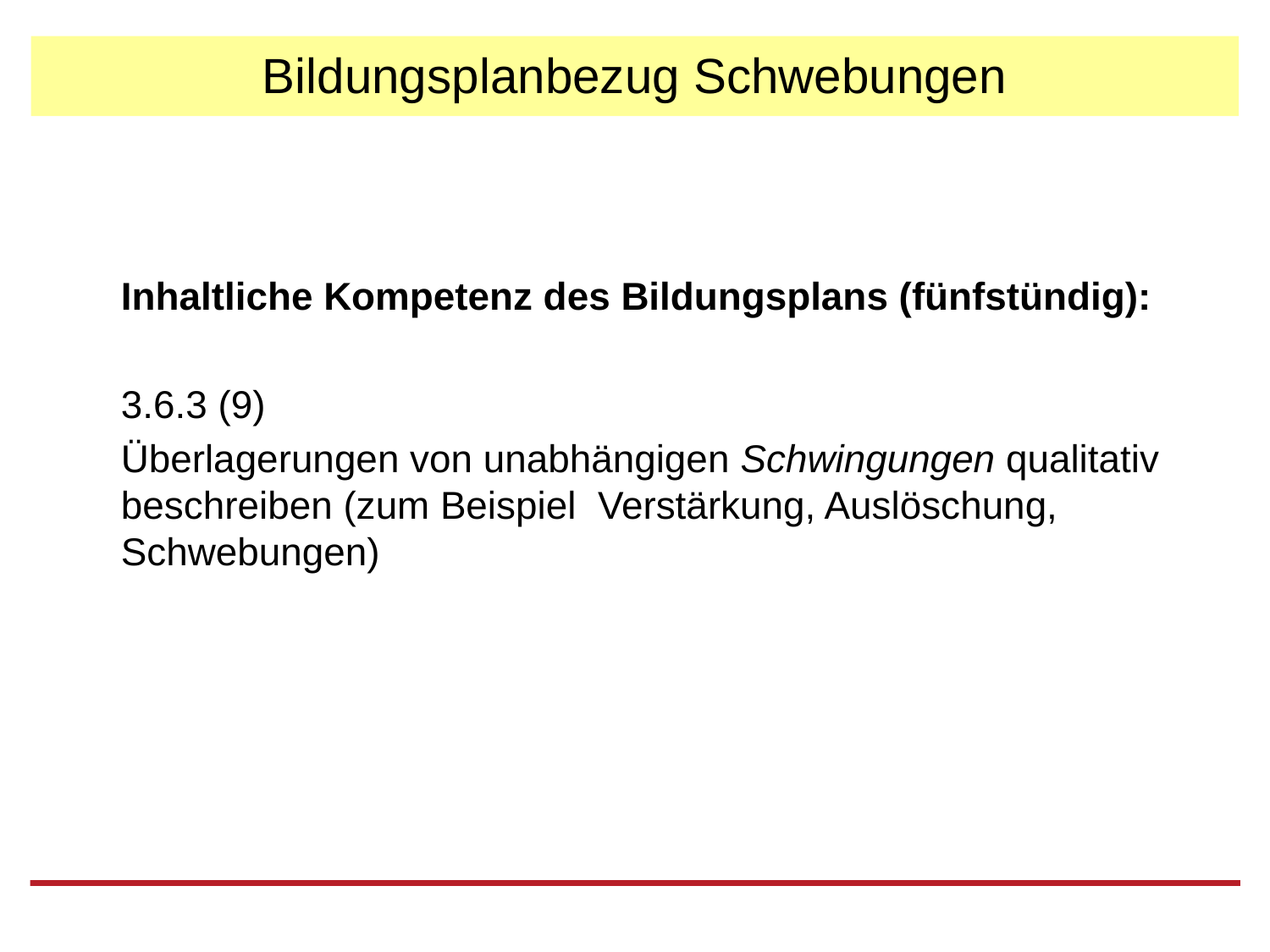

# Bildungsplanbezug Schwebungen

Inhaltliche Kompetenz des Bildungsplans (fünfstündig):

3.6.3 (9)
Überlagerungen von unabhängigen Schwingungen qualitativ beschreiben (zum Beispiel  Verstärkung, Auslöschung, Schwebungen)